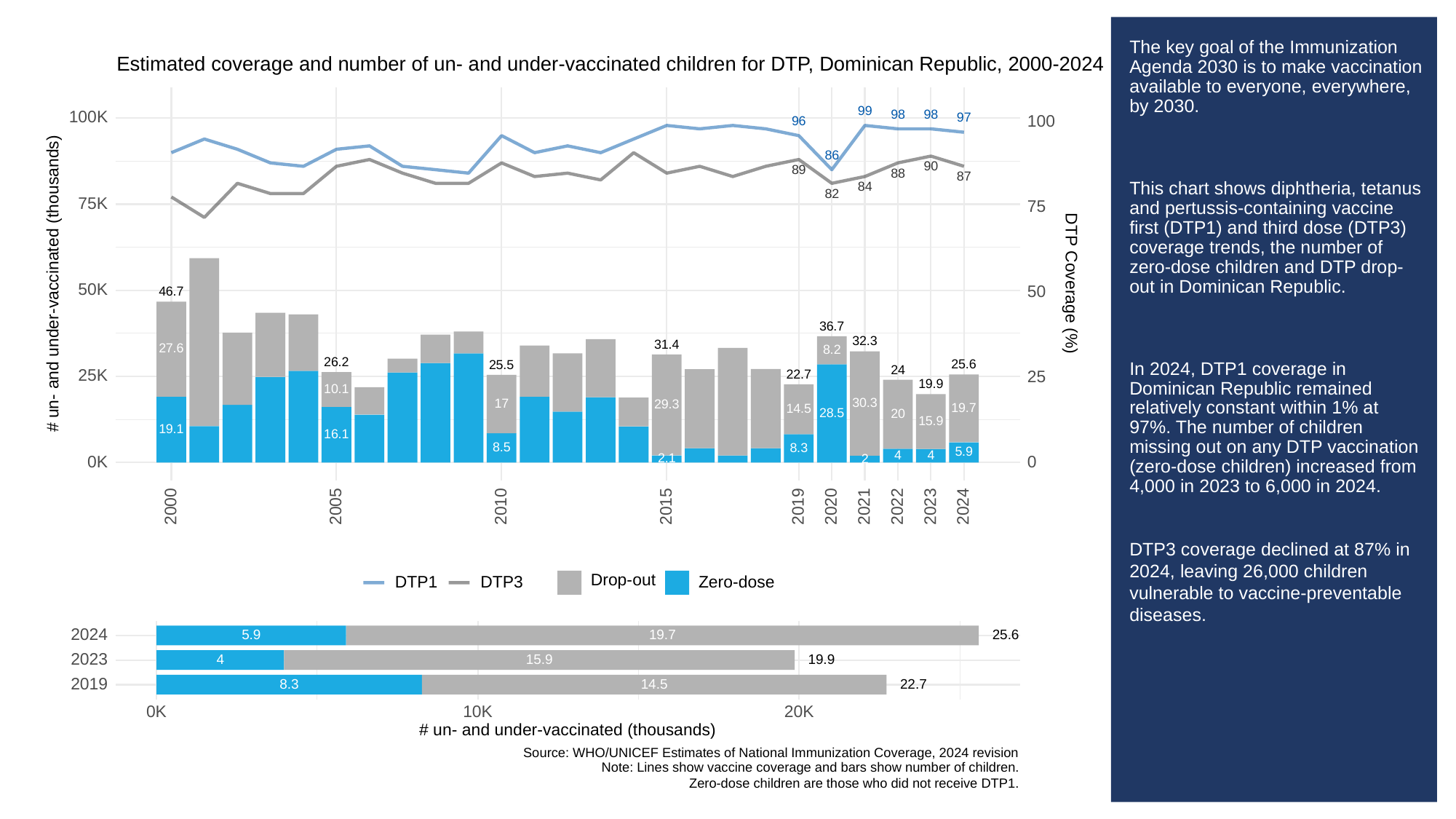

# The key goal of the Immunization Agenda 2030 is to make vaccination available to everyone, everywhere, by 2030.

This chart shows diphtheria, tetanus and pertussis-containing vaccine first (DTP1) and third dose (DTP3) coverage trends, the number of zero-dose children and DTP drop-out in Dominican Republic.

In 2024, DTP1 coverage in Dominican Republic remained relatively constant within 1% at 97%. The number of children missing out on any DTP vaccination (zero-dose children) increased from 4,000 in 2023 to 6,000 in 2024.

DTP3 coverage declined at 87% in 2024, leaving 26,000 children vulnerable to vaccine-preventable diseases.

Estimated coverage and number of un- and under-vaccinated children for DTP, Dominican Republic, 2000-2024

99
98
98
100K
97
100
96

86

90
89
88
87
84
82
75K
75

# un- and under-vaccinated (thousands)
DTP Coverage (%)
50K
50
46.7

36.7

32.3

31.4
27.6
8.2

26.2

25.6
25.5

24

25K
22.7

25

19.9

10.1

30.3
17
29.3
19.7
14.5

28.5
20

15.9

19.1

16.1

8.5
8.3
5.9

4
4
2.1
2

0K
0

2023
2000
2005
2010
2015
2019
2020
2021
2022
2024

Drop-out
DTP3
Zero-dose
DTP1

2024
5.9
19.7
25.6

2023
15.9
19.9
4

2019
8.3
14.5
22.7

0K
10K
20K
# un- and under-vaccinated (thousands)
Source: WHO/UNICEF Estimates of National Immunization Coverage, 2024 revision
Note: Lines show vaccine coverage and bars show number of children.
Zero-dose children are those who did not receive DTP1.